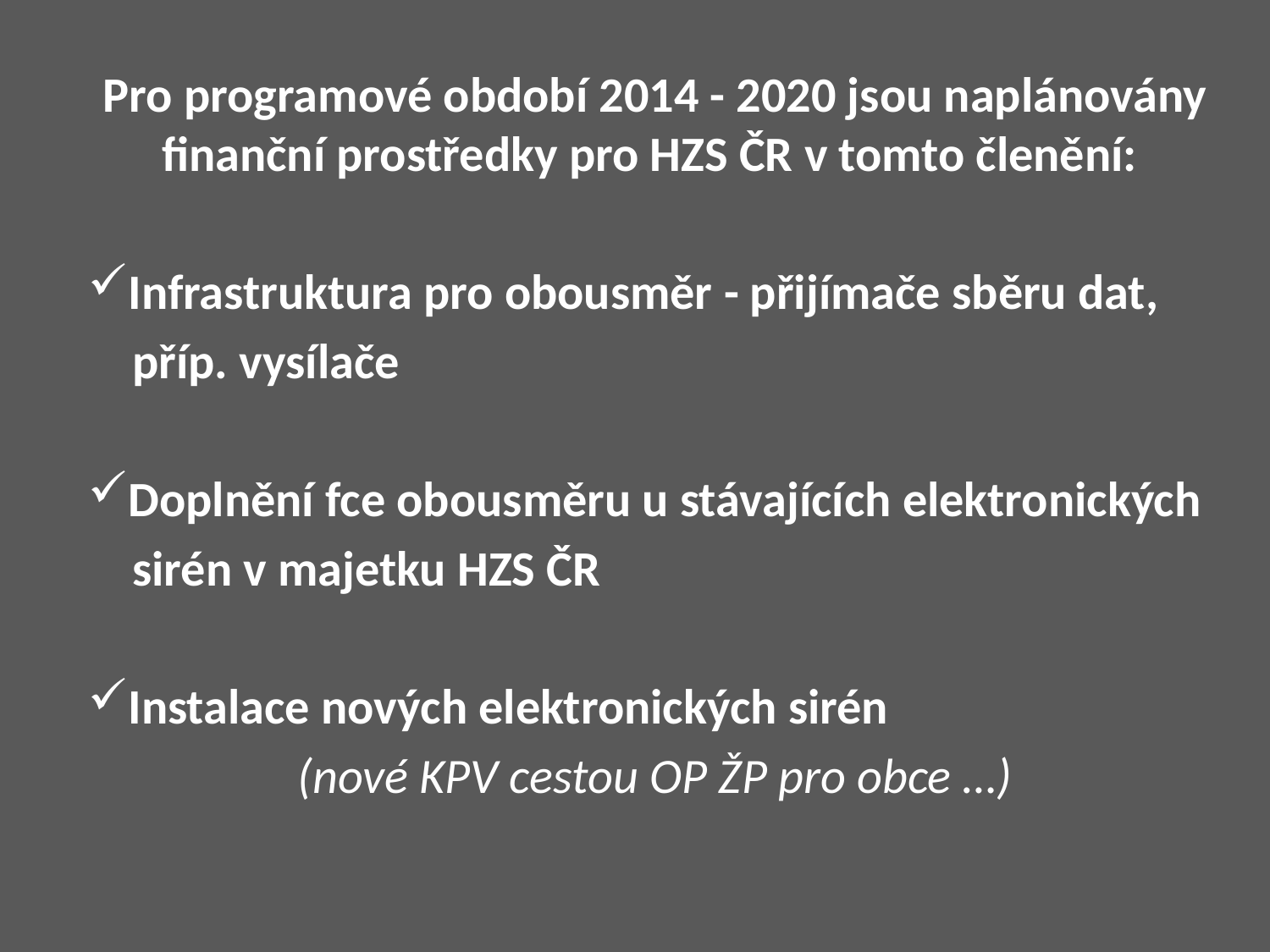

Pro programové období 2014 - 2020 jsou naplánovány finanční prostředky pro HZS ČR v tomto členění:

Infrastruktura pro obousměr - přijímače sběru dat,
    příp. vysílače

Doplnění fce obousměru u stávajících elektronických
    sirén v majetku HZS ČR

Instalace nových elektronických sirén
(nové KPV cestou OP ŽP pro obce …)